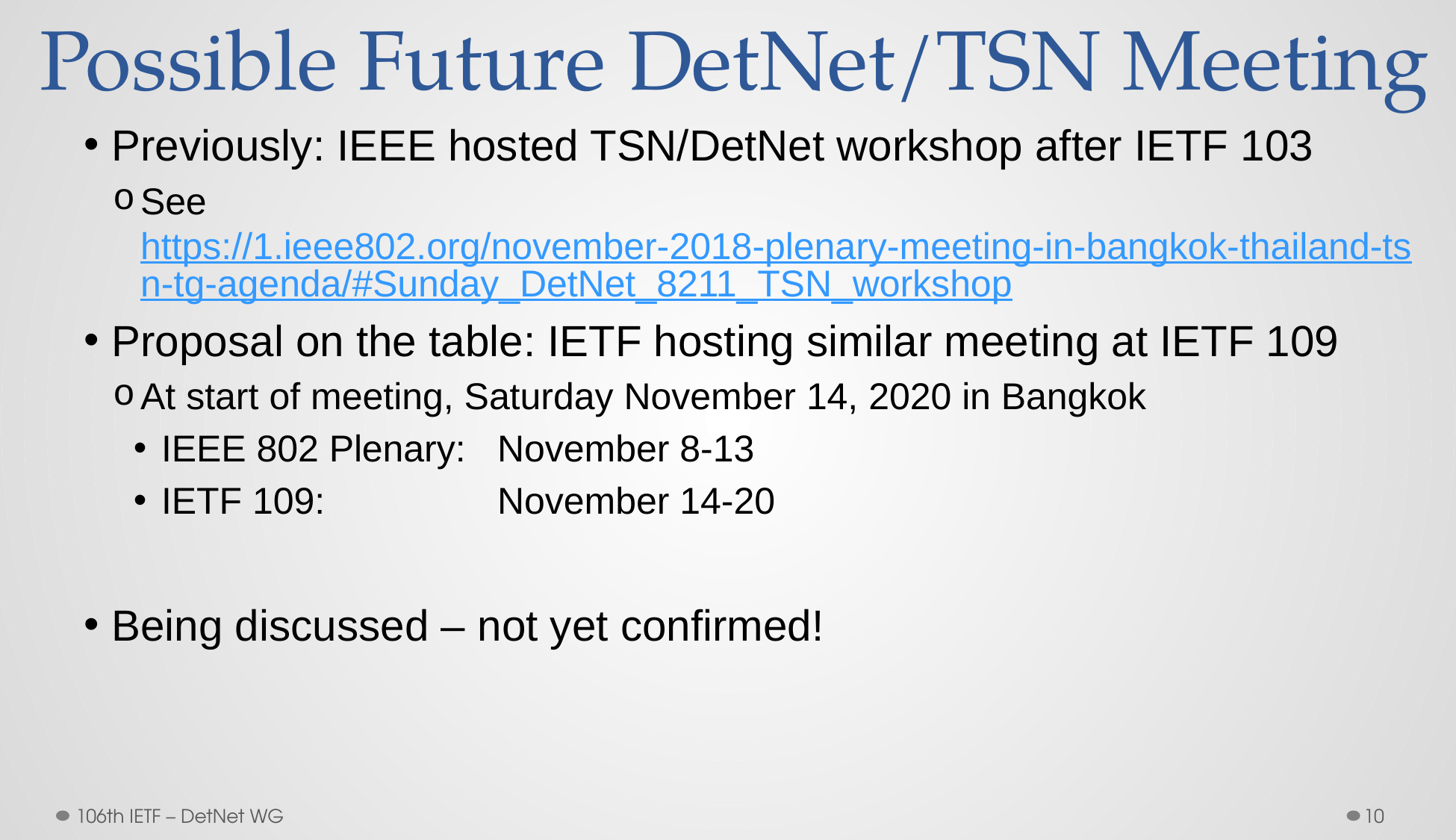

# Possible Future DetNet/TSN Meeting
Previously: IEEE hosted TSN/DetNet workshop after IETF 103
See https://1.ieee802.org/november-2018-plenary-meeting-in-bangkok-thailand-tsn-tg-agenda/#Sunday_DetNet_8211_TSN_workshop
Proposal on the table: IETF hosting similar meeting at IETF 109
At start of meeting, Saturday November 14, 2020 in Bangkok
IEEE 802 Plenary:	November 8-13
IETF 109: 		November 14-20

Being discussed – not yet confirmed!
106th IETF – DetNet WG
10